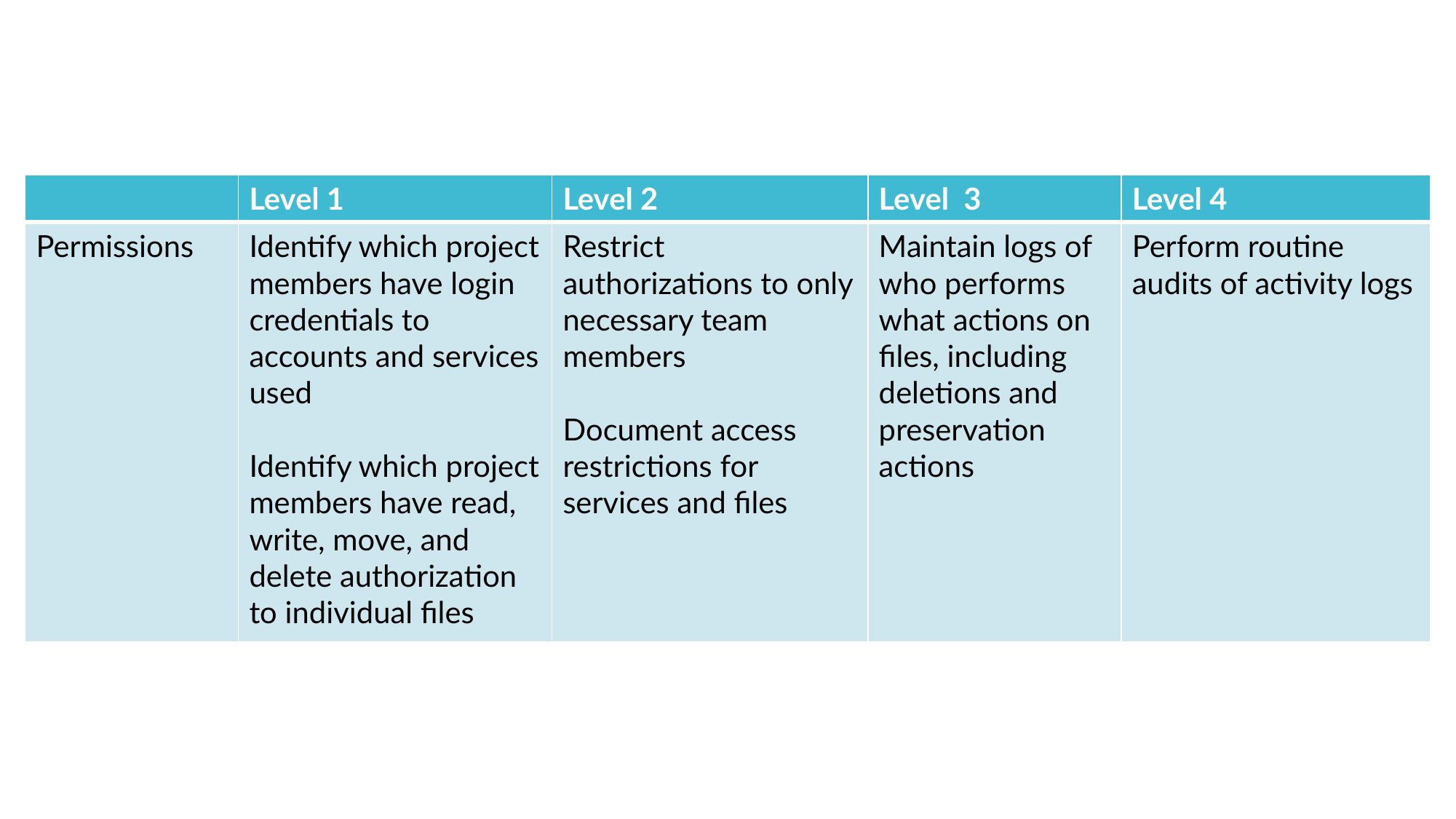

|  | Level 1 | Level 2 | Level  3 | Level 4 |
| --- | --- | --- | --- | --- |
| Permissions | Identify which project members have login credentials to accounts and services used Identify which project members have read, write, move, and delete authorization to individual files | Restrict authorizations to only necessary team members Document access restrictions for services and files | Maintain logs of who performs what actions on files, including deletions and preservation actions | Perform routine audits of activity logs |